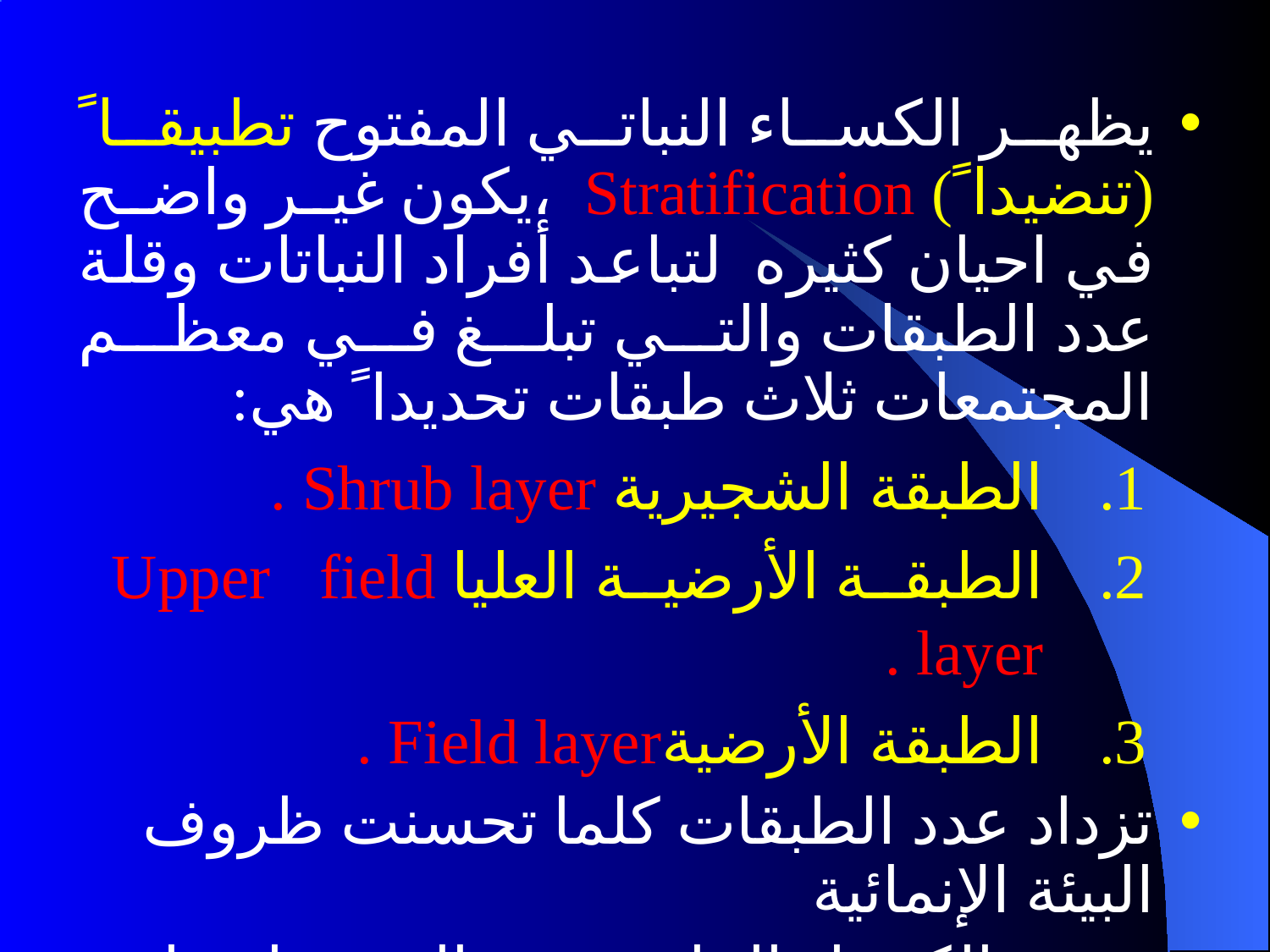

يظهر الكساء النباتي المفتوح تطبيقا ً (تنضيدا ً) Stratification  ،يكون غير واضح في احيان كثيره  لتباعد أفراد النباتات وقلة عدد الطبقات والتي تبلغ في معظم المجتمعات ثلاث طبقات تحديدا ً هي:
الطبقة الشجيرية Shrub layer .
الطبقة الأرضية العليا Upper field layer .
الطبقة الأرضيةField layer .
تزداد عدد الطبقات كلما تحسنت ظروف البيئة الإنمائية
يتميز الكساء النباتي في الصحراء عامة بتدني كثافة الأنواع أي أنه فقير في عدد الأنواع النباتية.